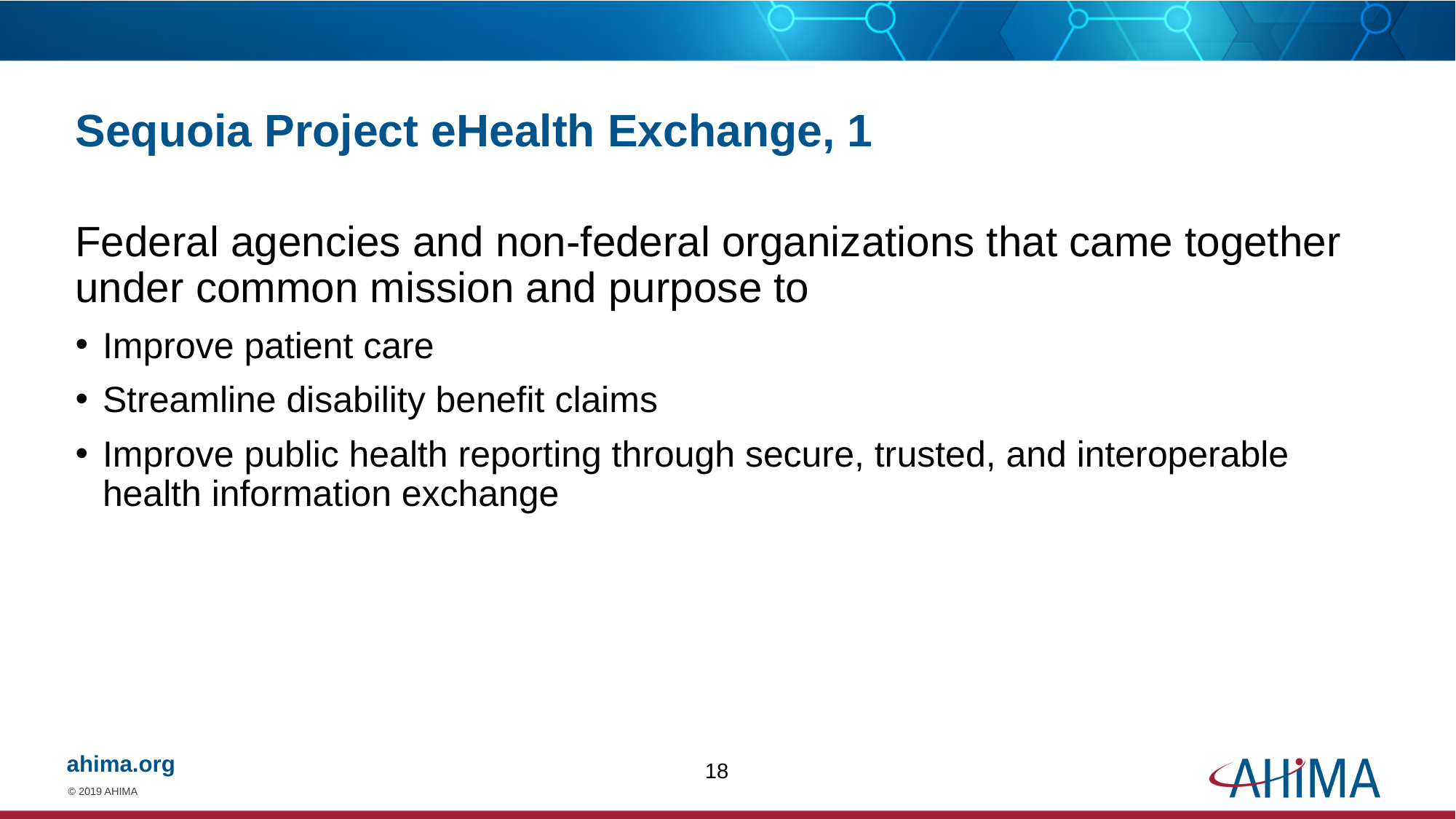

# Sequoia Project eHealth Exchange, 1
Federal agencies and non-federal organizations that came together under common mission and purpose to
Improve patient care
Streamline disability benefit claims
Improve public health reporting through secure, trusted, and interoperable health information exchange